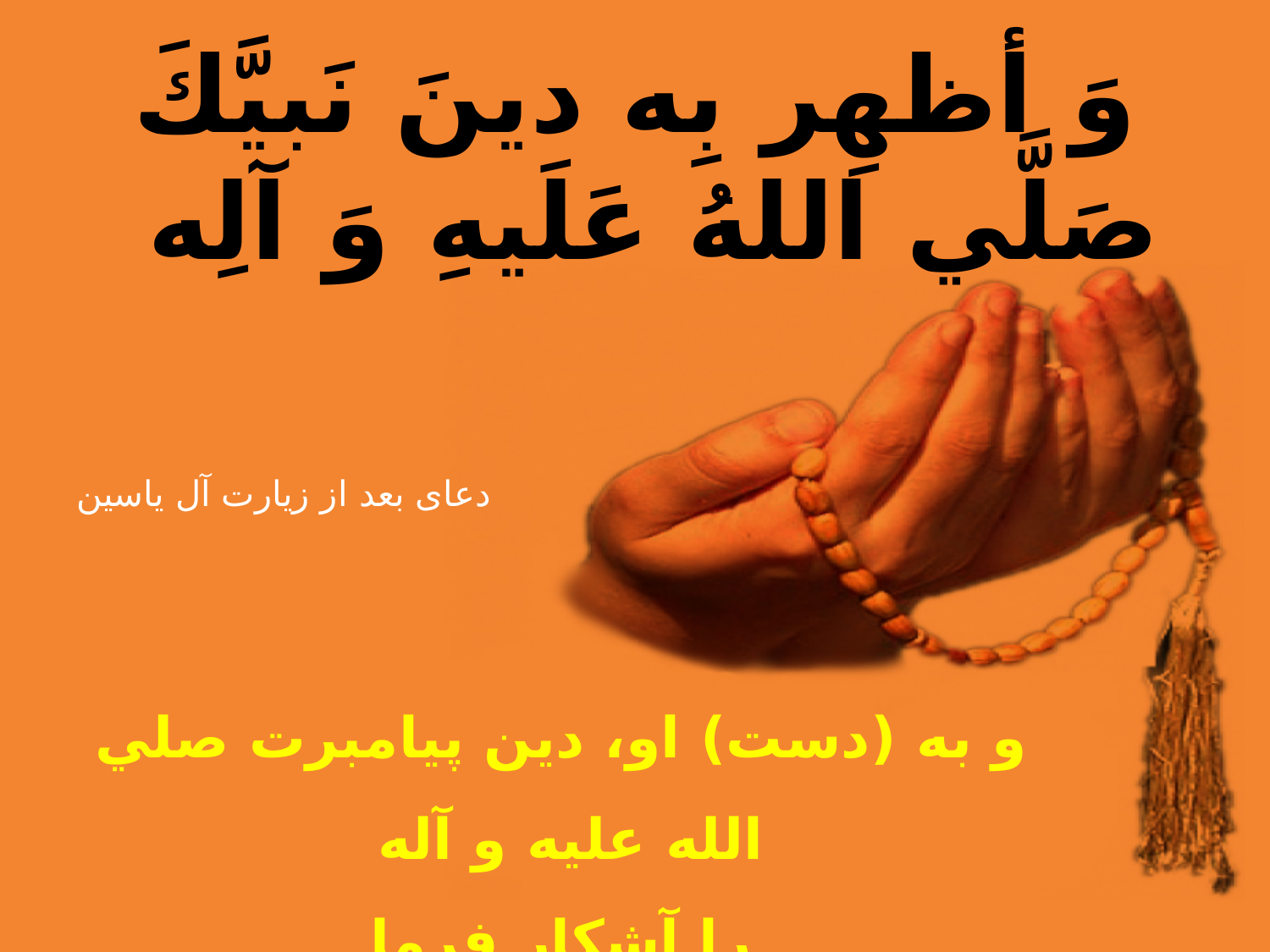

وَ أظهِر بِه دينَ نَبيَّكَ صَلَّي اللهُ عَلَيهِ وَ آلِه
و به (‌دست) او، دين پيامبرت صلي الله عليه و آله
را آشكار فرما